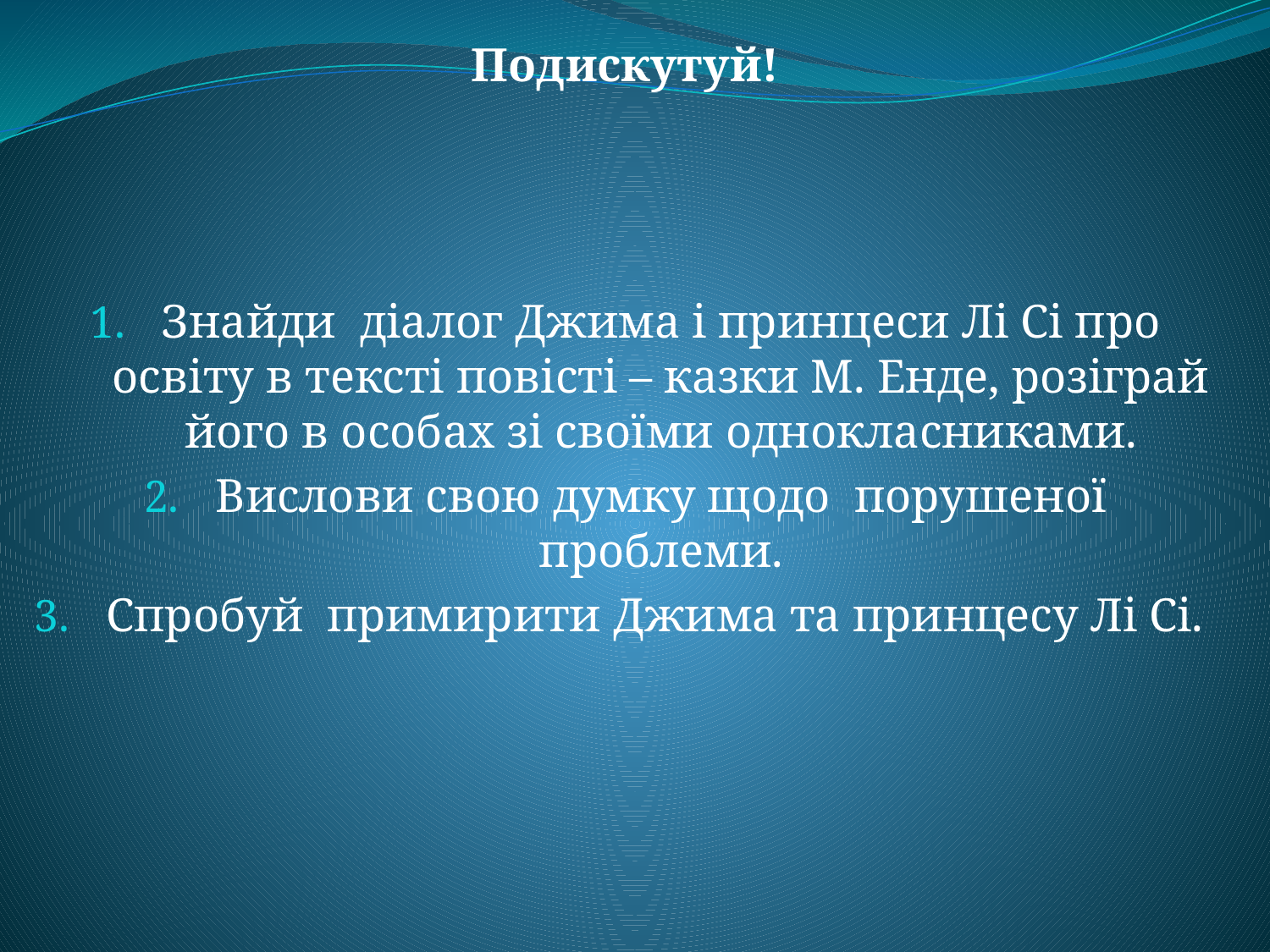

#
Подискутуй!

Знайди  діалог Джима і принцеси Лі Сі про освіту в тексті повісті – казки М. Енде, розіграй його в особах зі своїми однокласниками.
Вислови свою думку щодо  порушеної проблеми.
Спробуй  примирити Джима та принцесу Лі Сі.